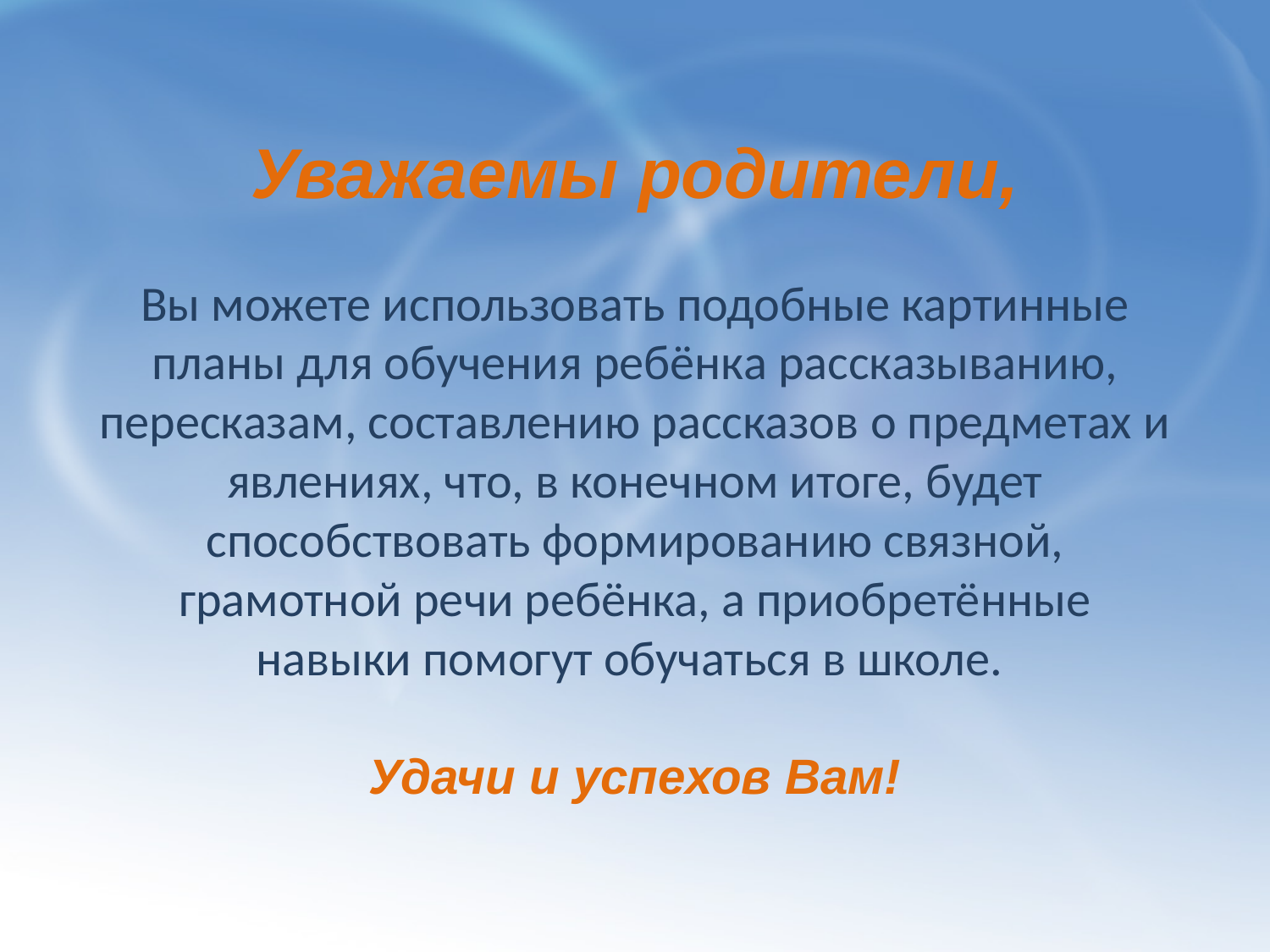

# Уважаемы родители, Вы можете использовать подобные картинные планы для обучения ребёнка рассказыванию, пересказам, составлению рассказов о предметах и явлениях, что, в конечном итоге, будет способствовать формированию связной, грамотной речи ребёнка, а приобретённые навыки помогут обучаться в школе. Удачи и успехов Вам!